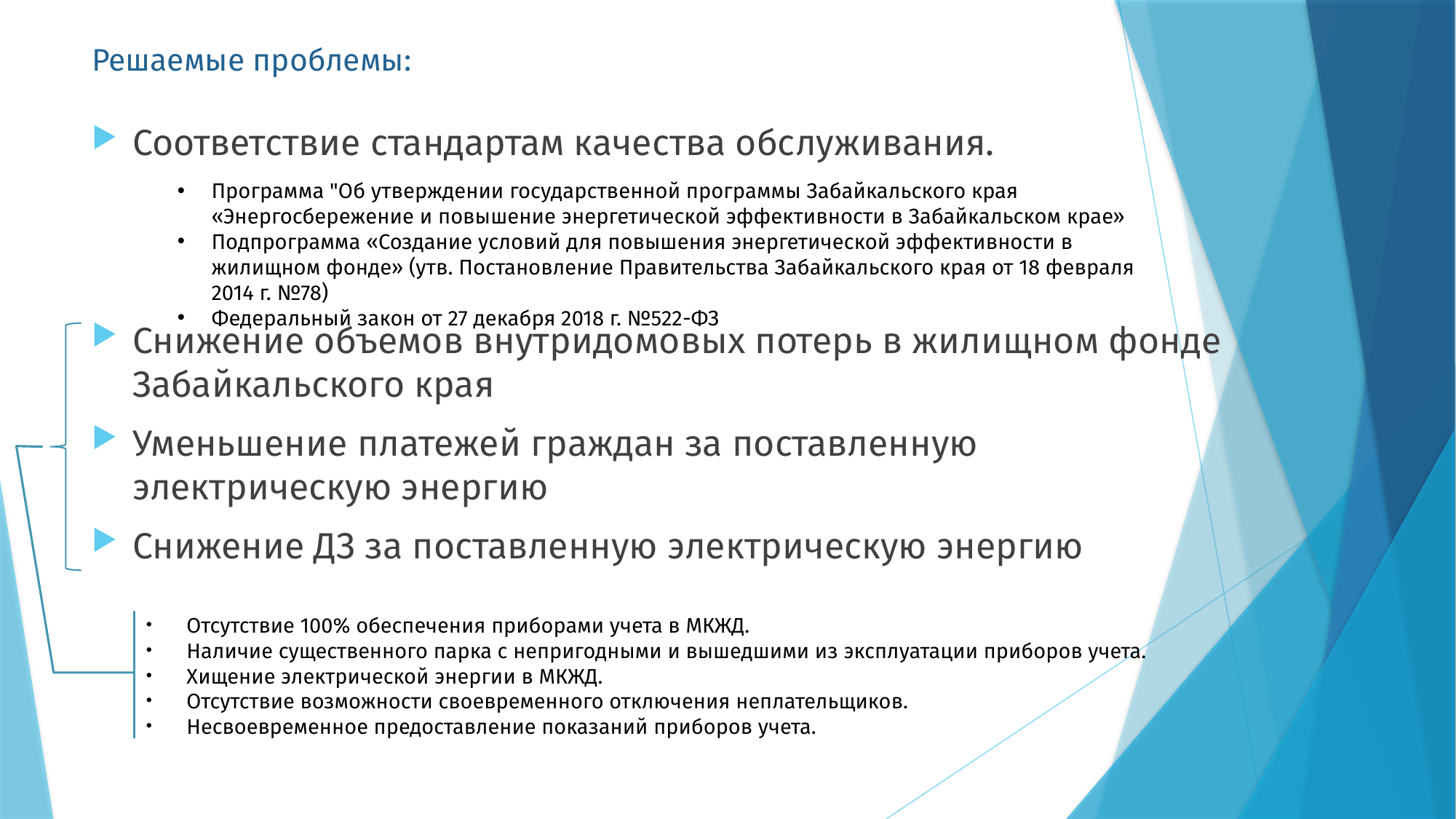

# Решаемые проблемы:
Соответствие стандартам качества обслуживания.
Программа "Об утверждении государственной программы Забайкальского края «Энергосбережение и повышение энергетической эффективности в Забайкальском крае»
Подпрограмма «Создание условий для повышения энергетической эффективности в жилищном фонде» (утв. Постановление Правительства Забайкальского края от 18 февраля 2014 г. №78)
Федеральный закон от 27 декабря 2018 г. №522-ФЗ
Снижение объемов внутридомовых потерь в жилищном фонде Забайкальского края
Уменьшение платежей граждан за поставленную электрическую энергию
Снижение ДЗ за поставленную электрическую энергию

Отсутствие 100% обеспечения приборами учета в МКЖД.
Наличие существенного парка с непригодными и вышедшими из эксплуатации приборов учета.
Хищение электрической энергии в МКЖД.
Отсутствие возможности своевременного отключения неплательщиков.
Несвоевременное предоставление показаний приборов учета.